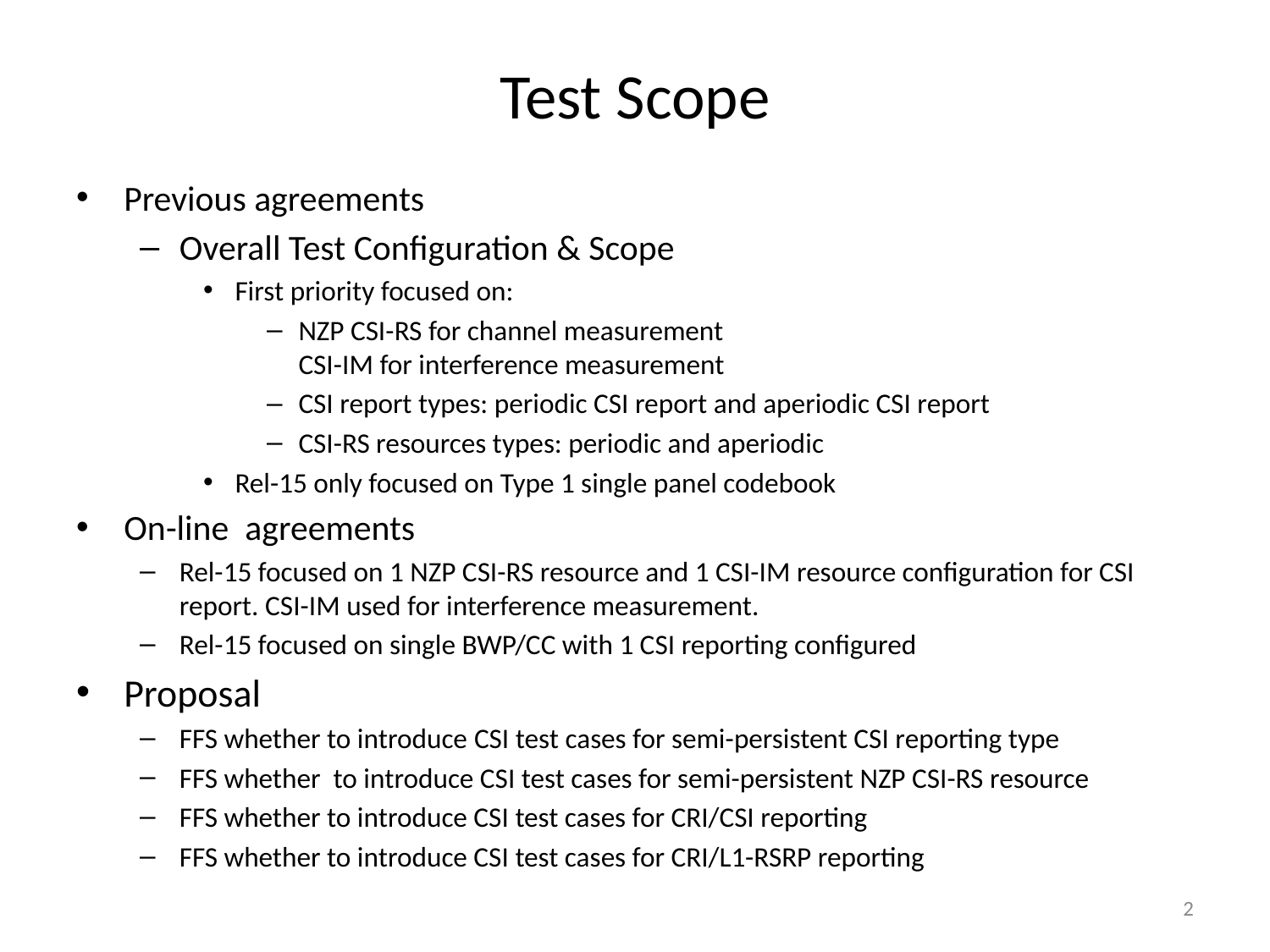

# Test Scope
Previous agreements
Overall Test Configuration & Scope
First priority focused on:
NZP CSI-RS for channel measurement
CSI-IM for interference measurement
CSI report types: periodic CSI report and aperiodic CSI report
CSI-RS resources types: periodic and aperiodic
Rel-15 only focused on Type 1 single panel codebook
On-line  agreements
Rel-15 focused on 1 NZP CSI-RS resource and 1 CSI-IM resource configuration for CSI report. CSI-IM used for interference measurement.
Rel-15 focused on single BWP/CC with 1 CSI reporting configured
Proposal
FFS whether to introduce CSI test cases for semi-persistent CSI reporting type
FFS whether  to introduce CSI test cases for semi-persistent NZP CSI-RS resource
FFS whether to introduce CSI test cases for CRI/CSI reporting
FFS whether to introduce CSI test cases for CRI/L1-RSRP reporting
2